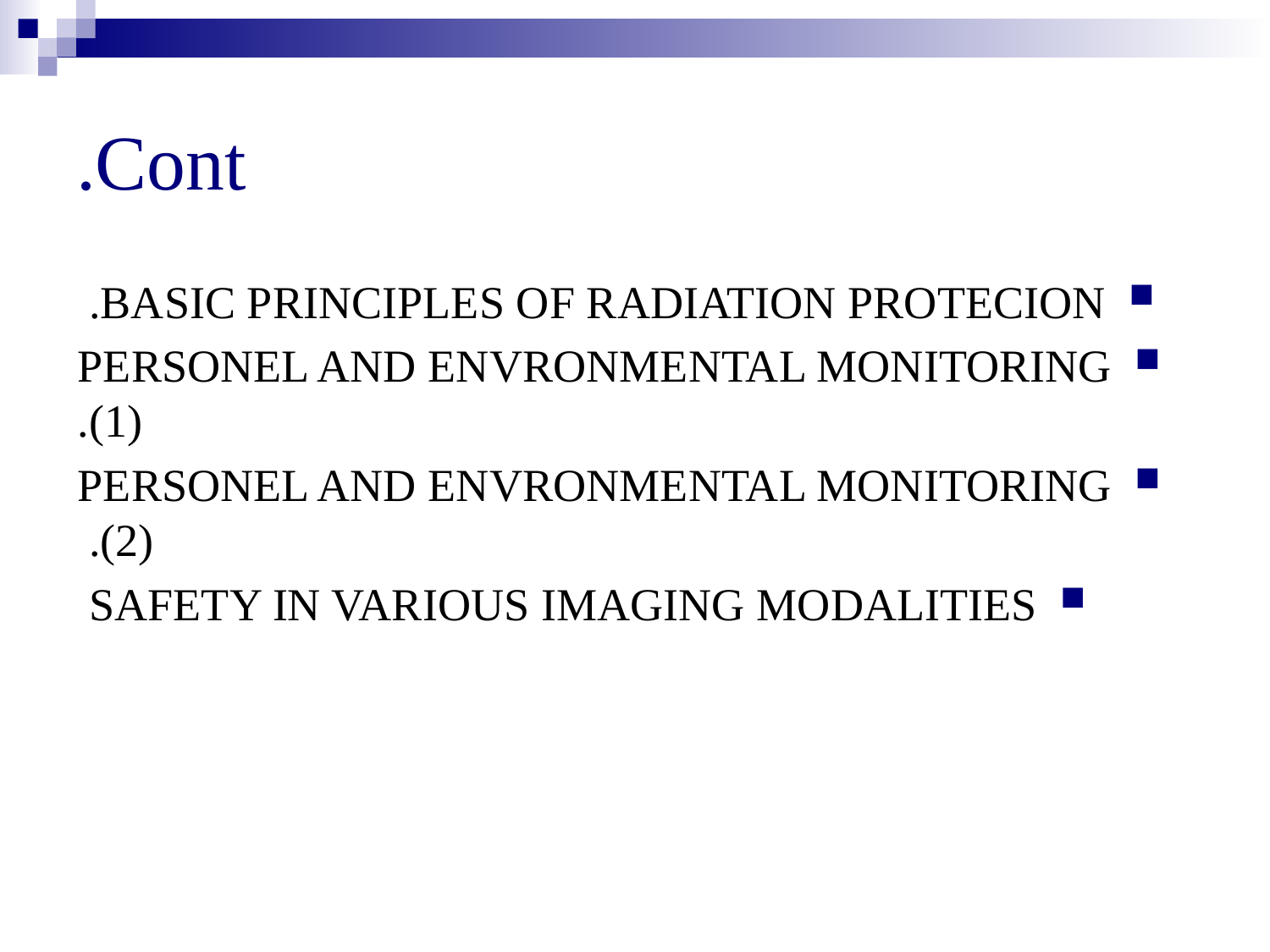

# Cont.
BASIC PRINCIPLES OF RADIATION PROTECION.
PERSONEL AND ENVRONMENTAL MONITORING (1).
PERSONEL AND ENVRONMENTAL MONITORING (2).
SAFETY IN VARIOUS IMAGING MODALITIES